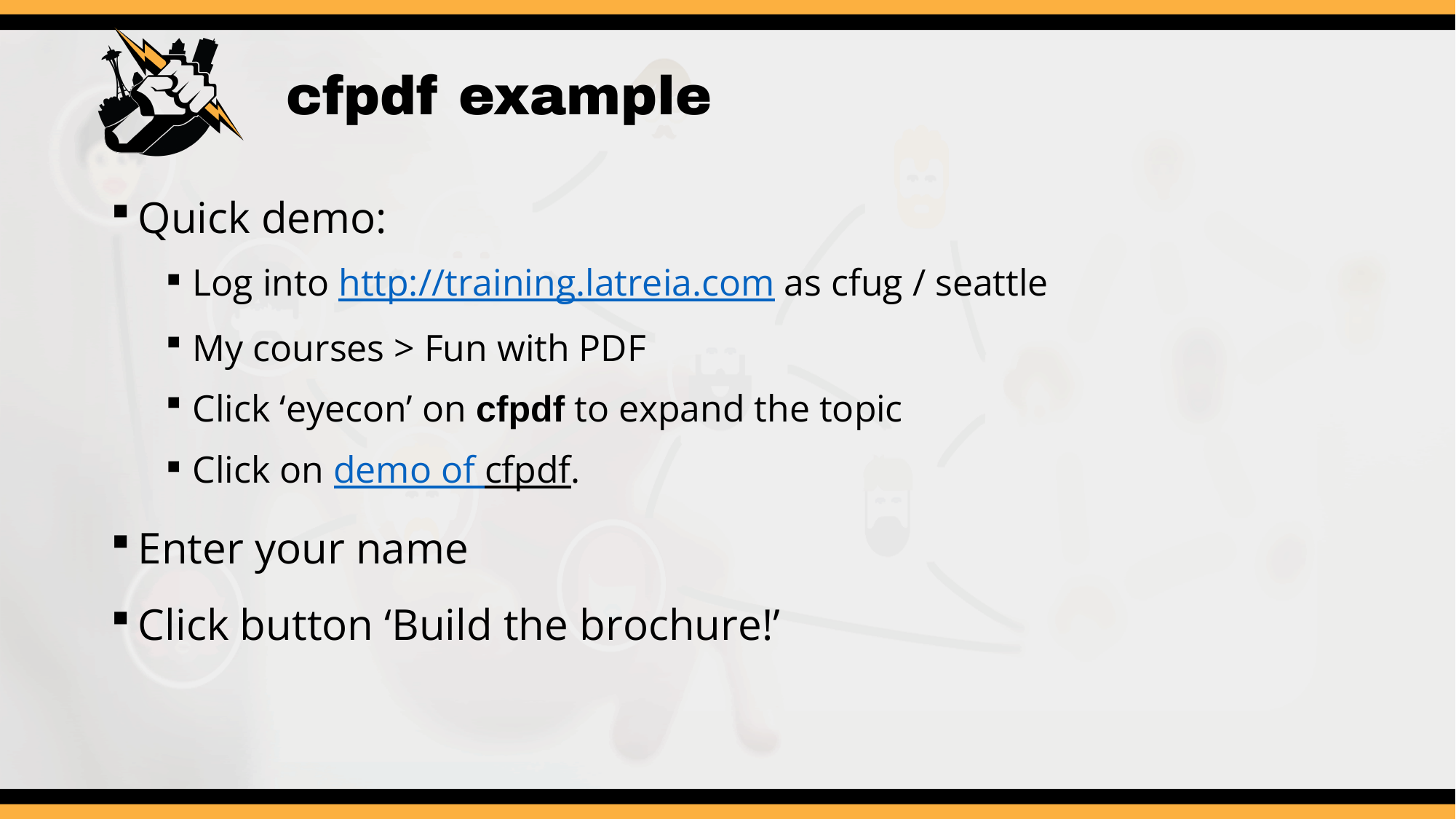

# cfpdf example
Quick demo:
Log into http://training.latreia.com as cfug / seattle
My courses > Fun with PDF
Click ‘eyecon’ on cfpdf to expand the topic
Click on demo of cfpdf.
Enter your name
Click button ‘Build the brochure!’